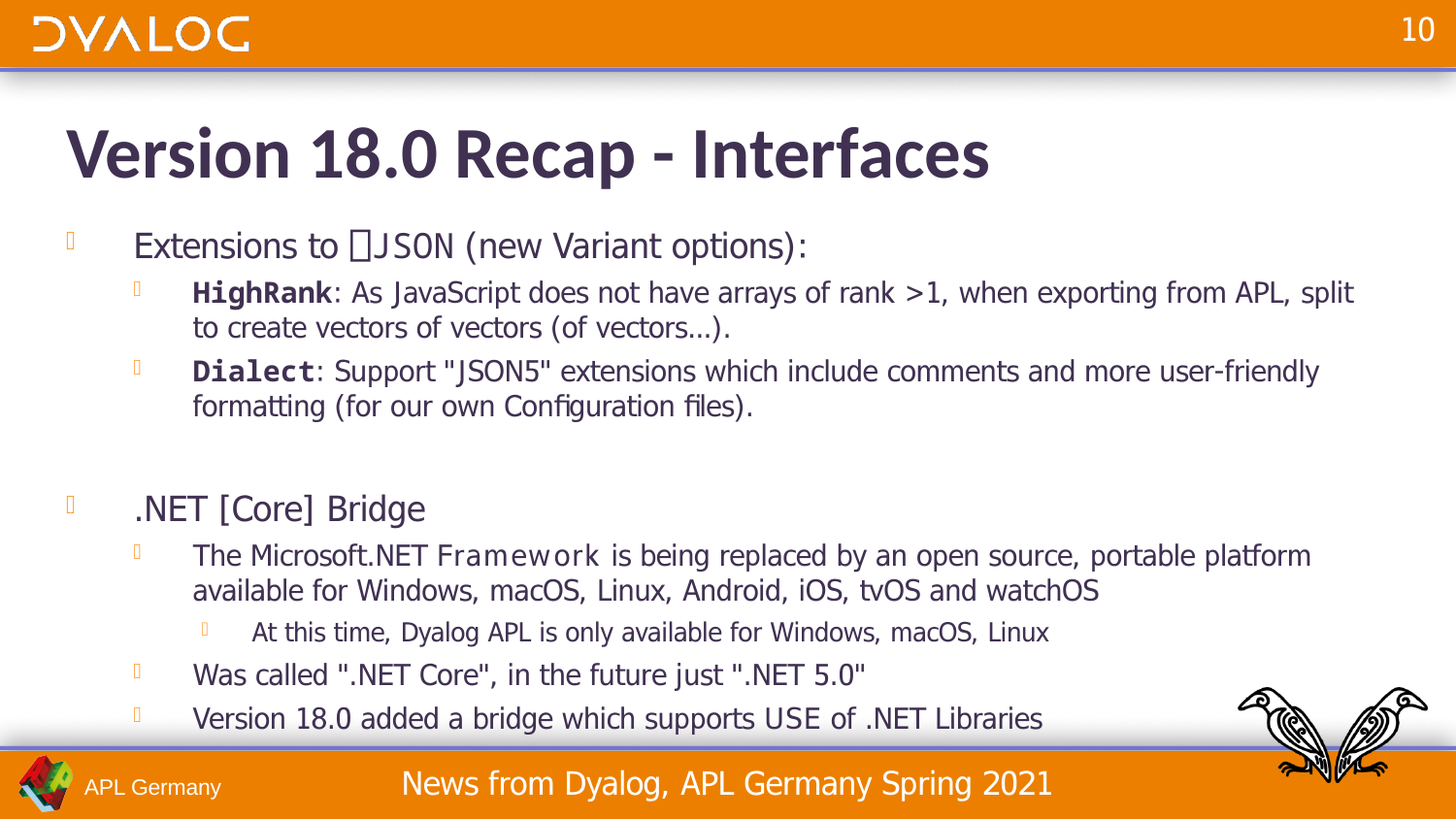

# Version 18.0 Recap - Interfaces
Extensions to ⎕JSON (new Variant options):
HighRank: As JavaScript does not have arrays of rank >1, when exporting from APL, split to create vectors of vectors (of vectors…).
Dialect: Support "JSON5" extensions which include comments and more user-friendly formatting (for our own Configuration files).

.NET [Core] Bridge
The Microsoft.NET Framework is being replaced by an open source, portable platform available for Windows, macOS, Linux, Android, iOS, tvOS and watchOS
At this time, Dyalog APL is only available for Windows, macOS, Linux
Was called ".NET Core", in the future just ".NET 5.0"
Version 18.0 added a bridge which supports USE of .NET Libraries